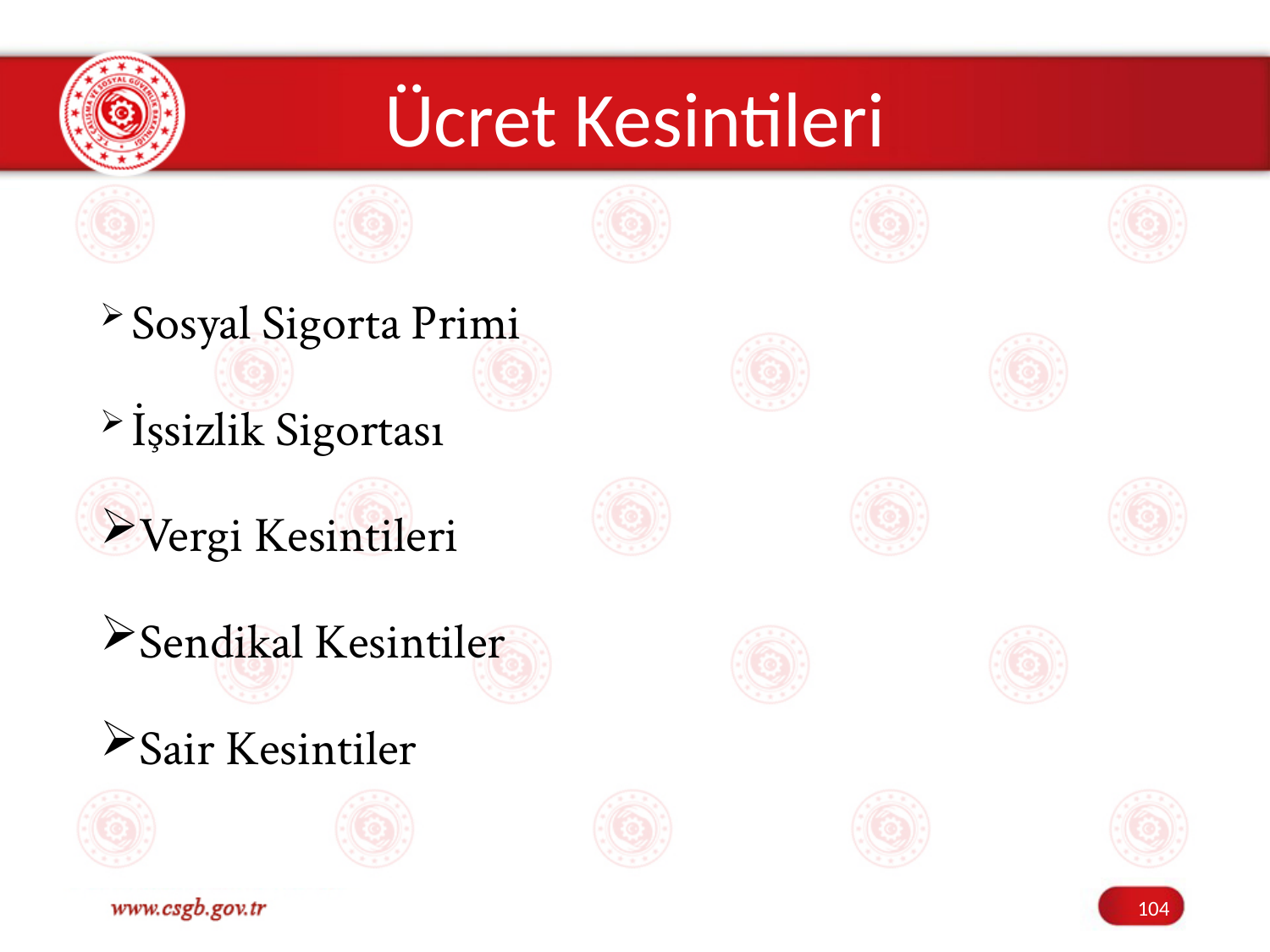

# Ücret Kesintileri
Sosyal Sigorta Primi
İşsizlik Sigortası
Vergi Kesintileri
Sendikal Kesintiler
Sair Kesintiler

104